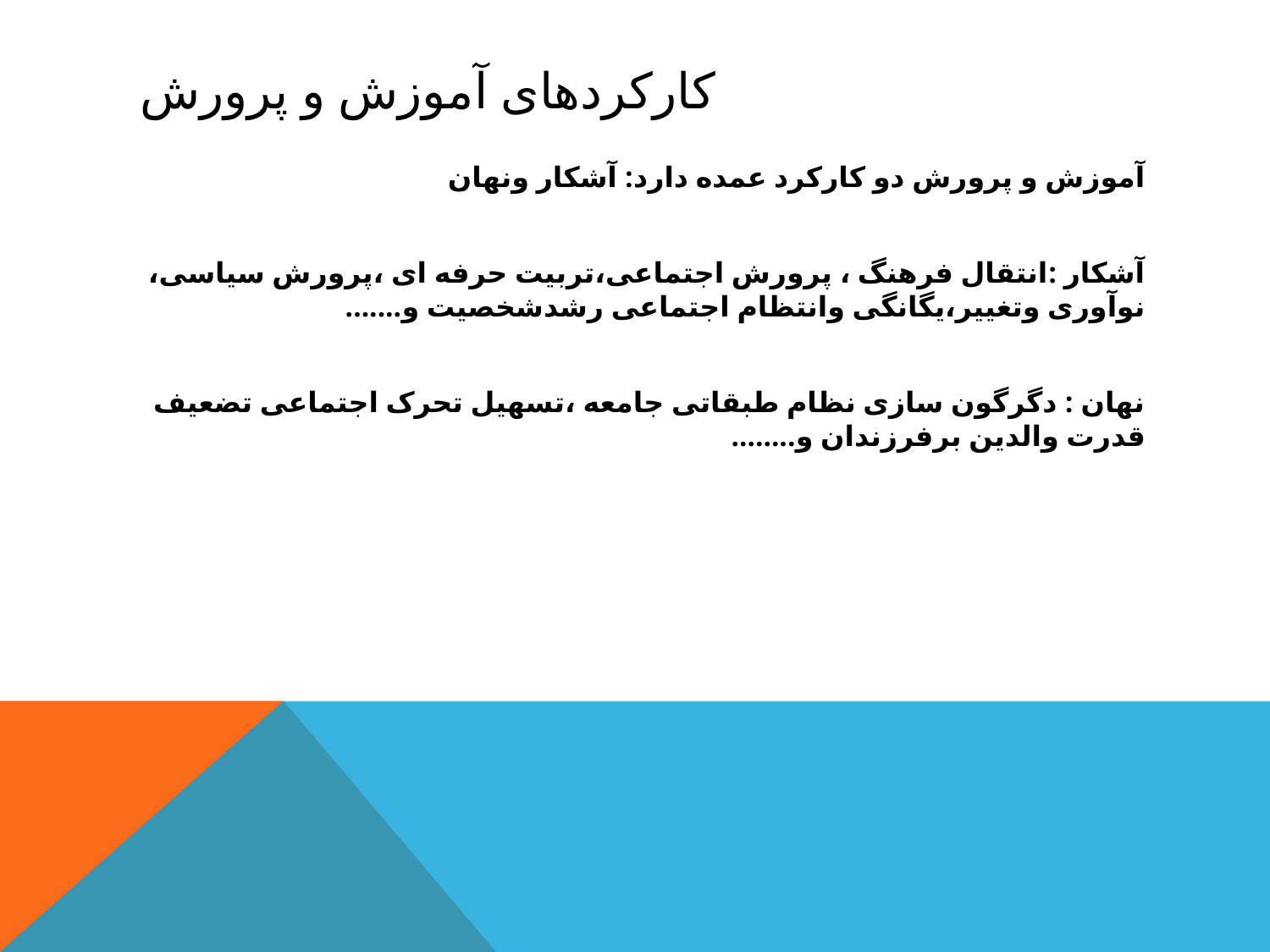

# کارکردهای آموزش و پرورش
آموزش و پرورش دو کارکرد عمده دارد: آشکار ونهان

آشکار :انتقال فرهنگ ، پرورش اجتماعی،تربیت حرفه ای ،پرورش سیاسی، نوآوری وتغییر،یگانگی وانتظام اجتماعی رشدشخصیت و.......

نهان : دگرگون سازی نظام طبقاتی جامعه ،تسهیل تحرک اجتماعی تضعیف قدرت والدین برفرزندان و........